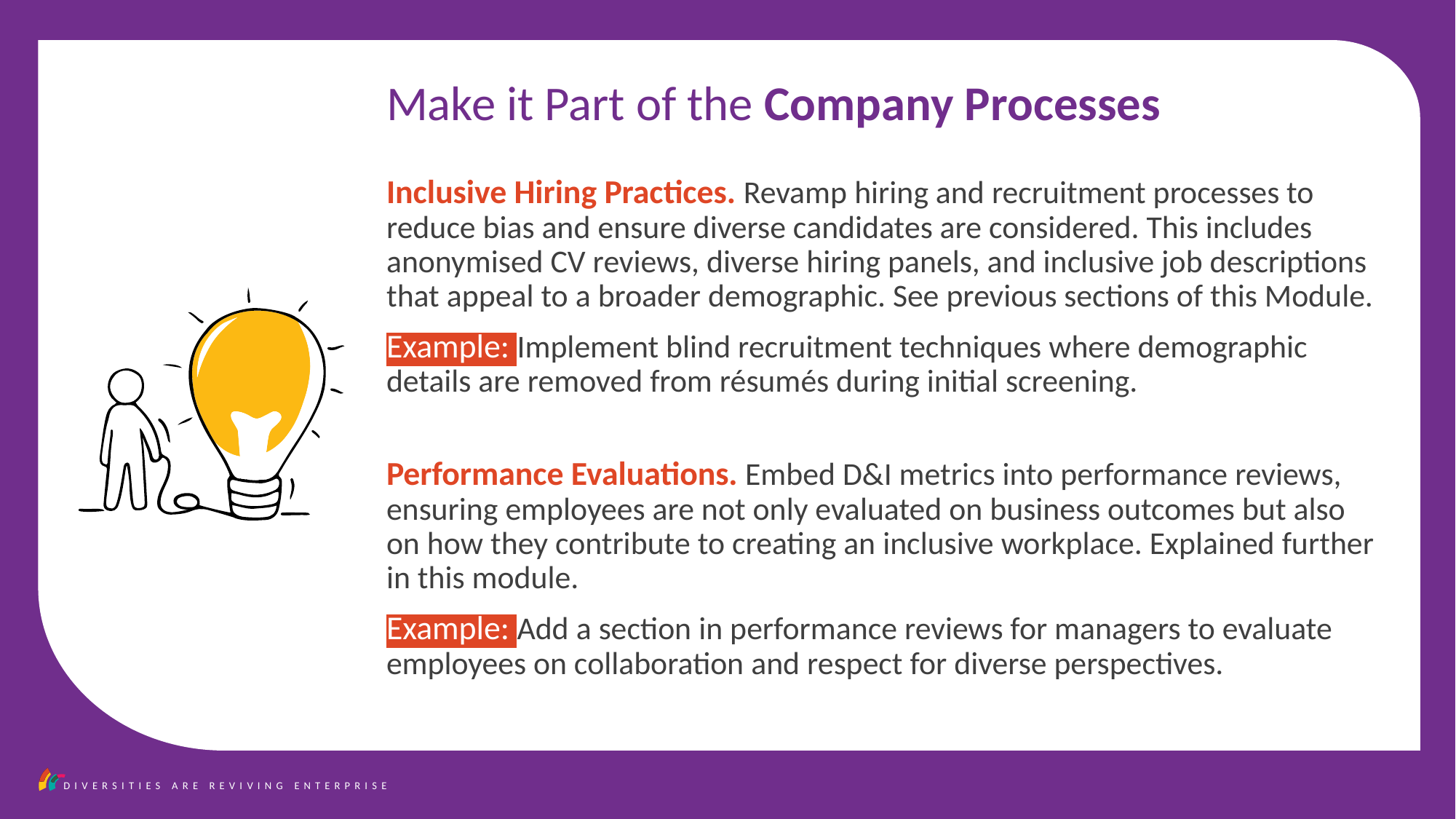

Action 1
Make it Part of the Company Processes
Inclusive Hiring Practices. Revamp hiring and recruitment processes to reduce bias and ensure diverse candidates are considered. This includes anonymised CV reviews, diverse hiring panels, and inclusive job descriptions that appeal to a broader demographic. See previous sections of this Module.
Example: Implement blind recruitment techniques where demographic details are removed from résumés during initial screening.

Performance Evaluations. Embed D&I metrics into performance reviews, ensuring employees are not only evaluated on business outcomes but also on how they contribute to creating an inclusive workplace. Explained further in this module.
Example: Add a section in performance reviews for managers to evaluate employees on collaboration and respect for diverse perspectives.